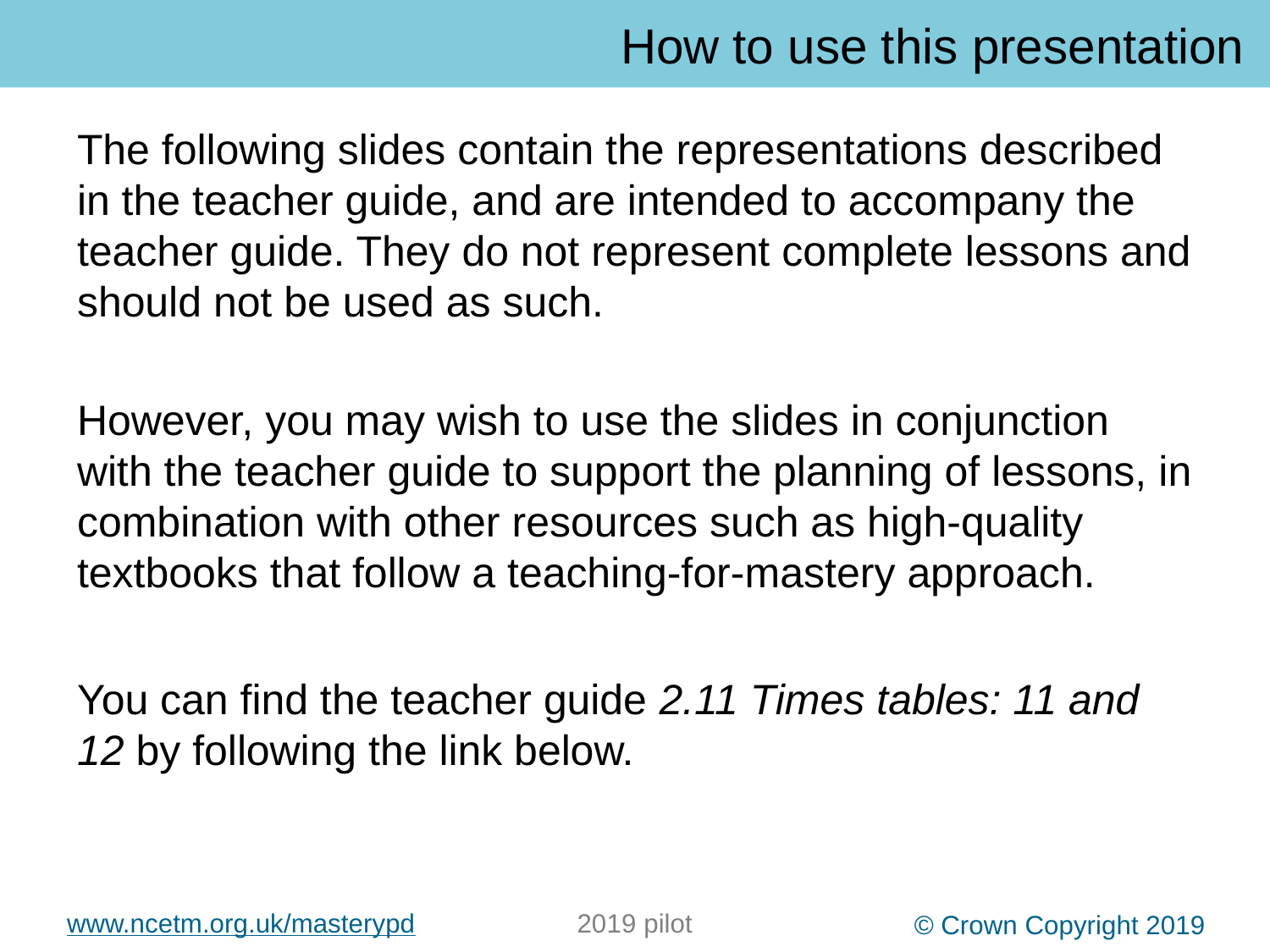

How to use this presentation
You can find the teacher guide 2.11 Times tables: 11 and 12 by following the link below.